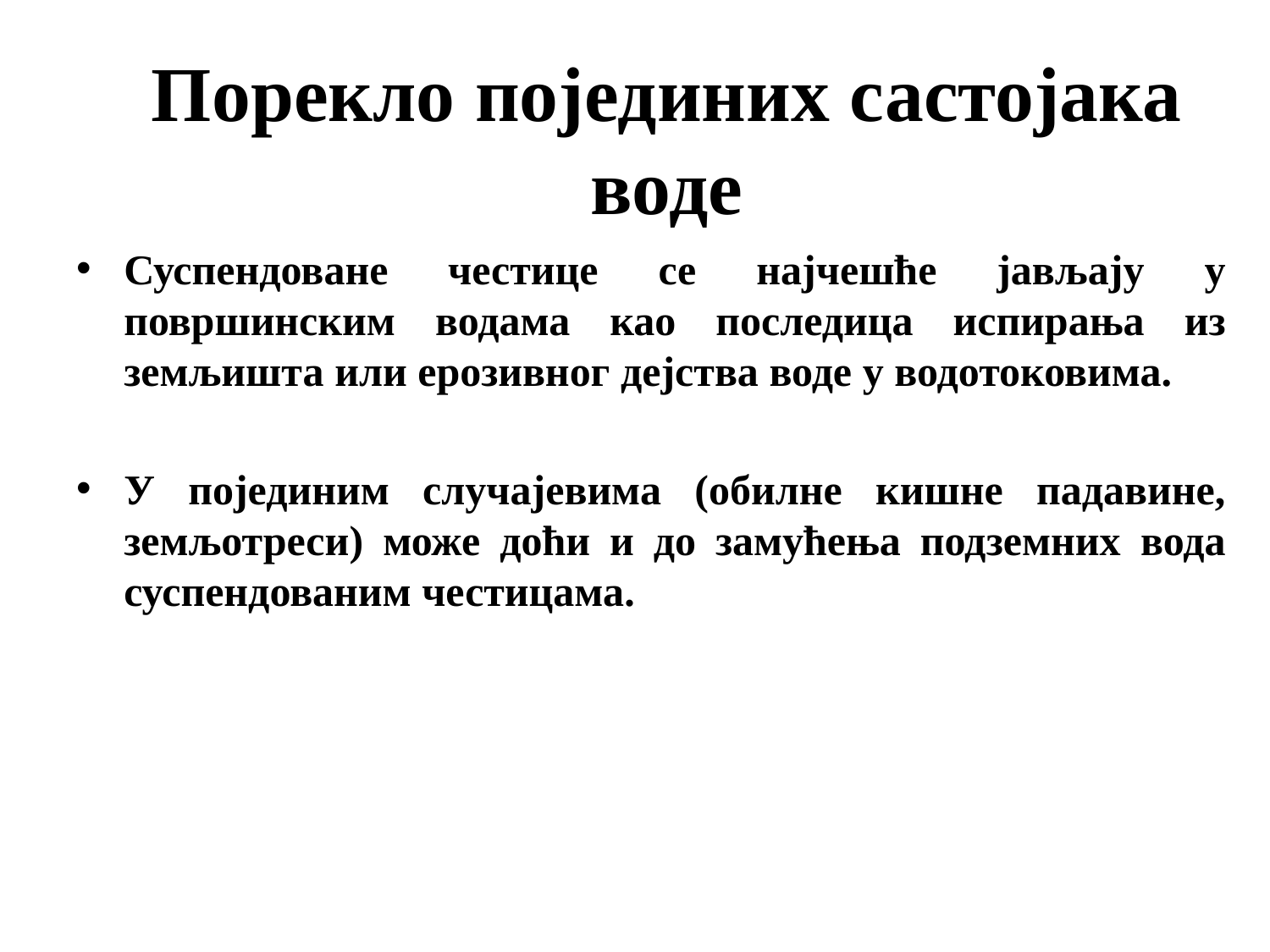

Порекло појединих састојака воде
Суспендоване честице се најчешће јављају у површинским водама као последица испирања из земљишта или ерозивног дејства воде у водотоковима.

У појединим случајевима (обилне кишне падавине, земљотреси) може доћи и до замућења подземних вода суспендованим честицама.